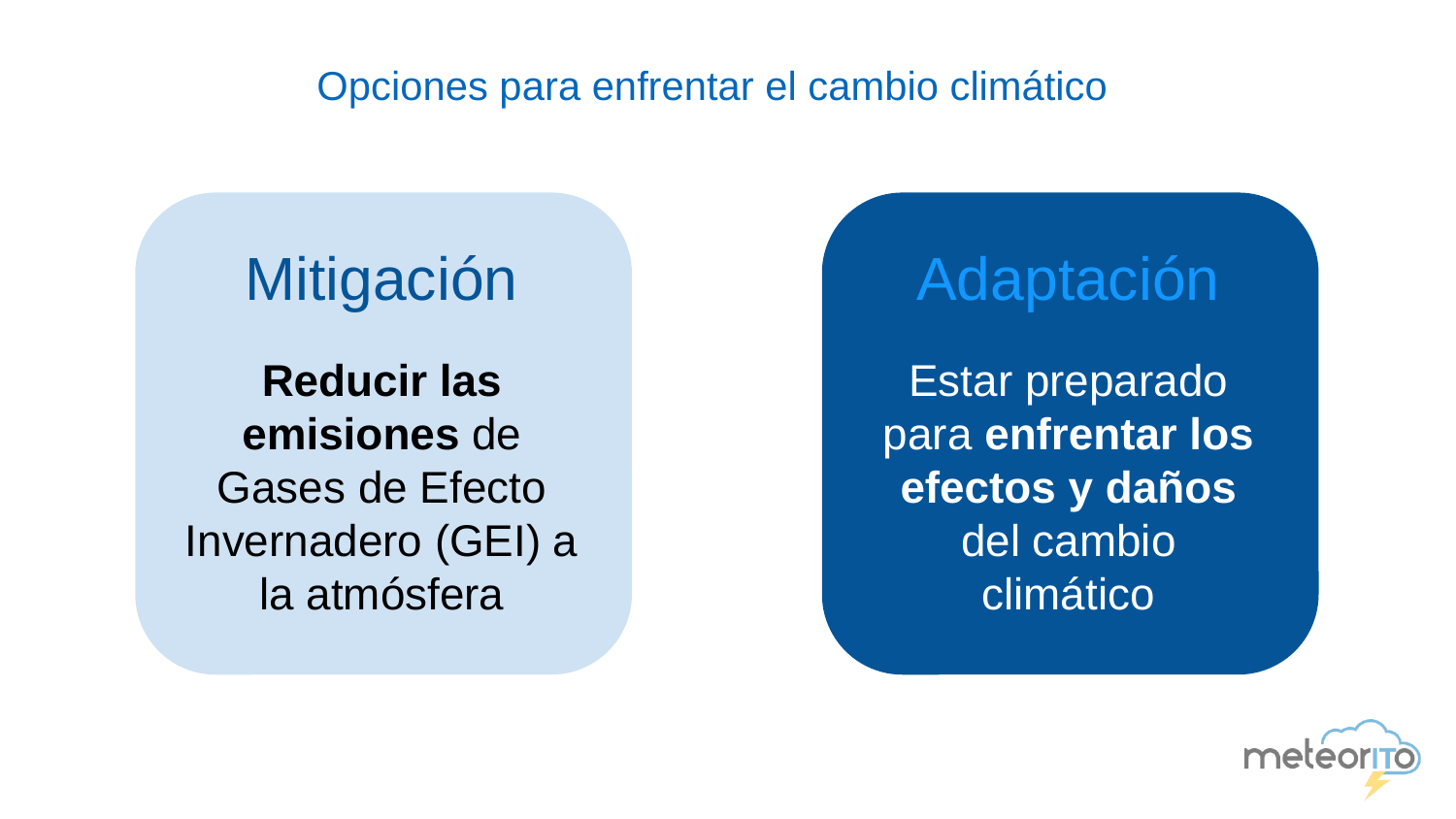

Opciones para enfrentar el cambio climático

Mitigación
# Adaptación
Reducir las emisiones de Gases de Efecto Invernadero (GEI) a la atmósfera
Estar preparado para enfrentar los efectos y daños del cambio climático